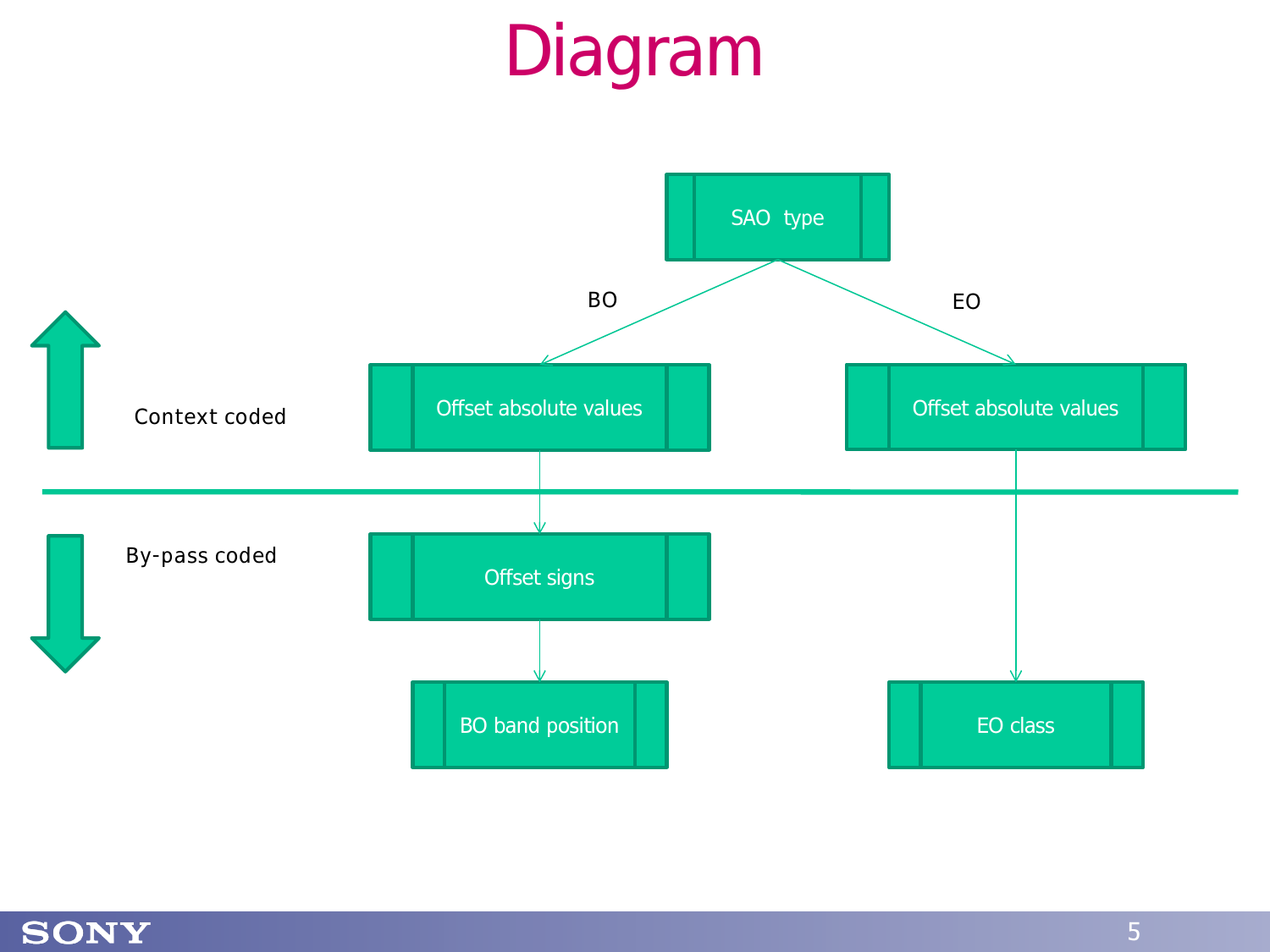

# Diagram
SAO  type
BO
EO

Offset absolute values
Offset absolute values
Context coded
Offset signs
By-pass coded

BO band position
EO class
5